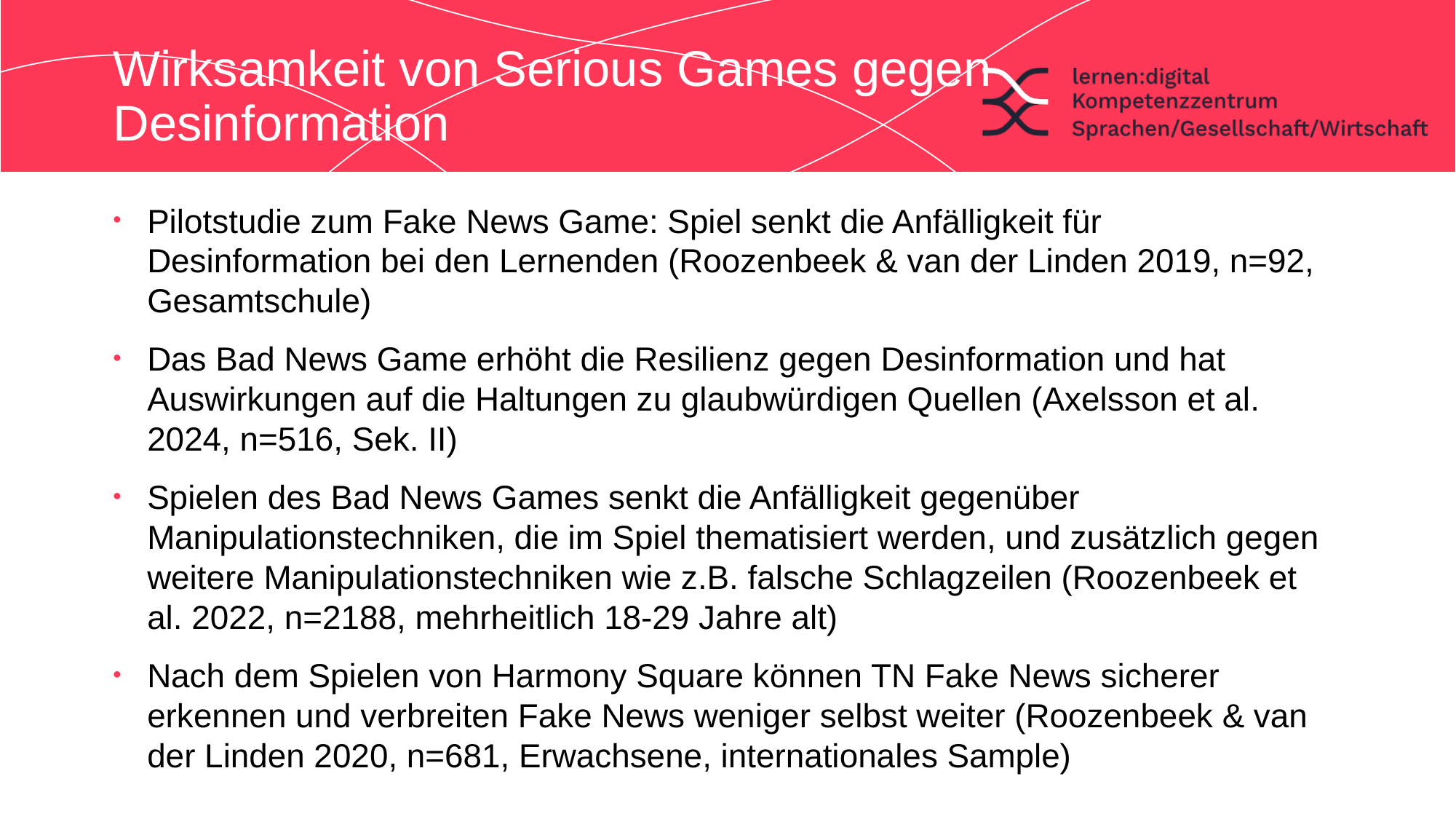

# Wirksamkeit von Serious Games gegen Desinformation
Pilotstudie zum Fake News Game: Spiel senkt die Anfälligkeit für Desinformation bei den Lernenden (Roozenbeek & van der Linden 2019, n=92, Gesamtschule)
Das Bad News Game erhöht die Resilienz gegen Desinformation und hat Auswirkungen auf die Haltungen zu glaubwürdigen Quellen (Axelsson et al. 2024, n=516, Sek. II)
Spielen des Bad News Games senkt die Anfälligkeit gegenüber Manipulationstechniken, die im Spiel thematisiert werden, und zusätzlich gegen weitere Manipulationstechniken wie z.B. falsche Schlagzeilen (Roozenbeek et al. 2022, n=2188, mehrheitlich 18-29 Jahre alt)
Nach dem Spielen von Harmony Square können TN Fake News sicherer erkennen und verbreiten Fake News weniger selbst weiter (Roozenbeek & van der Linden 2020, n=681, Erwachsene, internationales Sample)